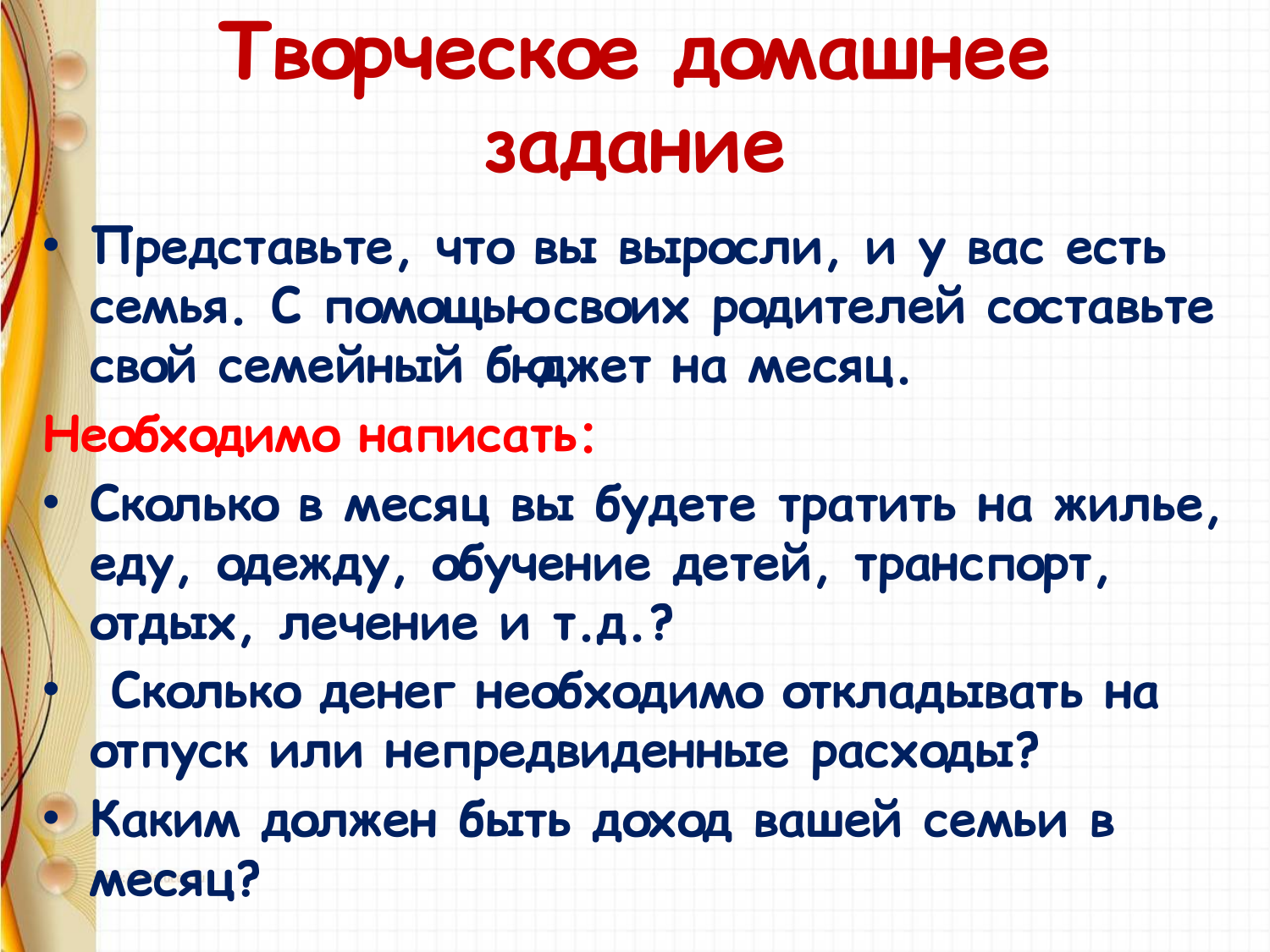

# Творческое домашнее задание
Представьте, что вы выросли, и у вас есть семья. С помощью своих родителей составьте свой семейный бюджет на месяц.
Необходимо написать:
Сколько в месяц вы будете тратить на жилье, еду, одежду, обучение детей, транспорт, отдых, лечение и т.д.?
 Сколько денег необходимо откладывать на отпуск или непредвиденные расходы?
Каким должен быть доход вашей семьи в месяц?